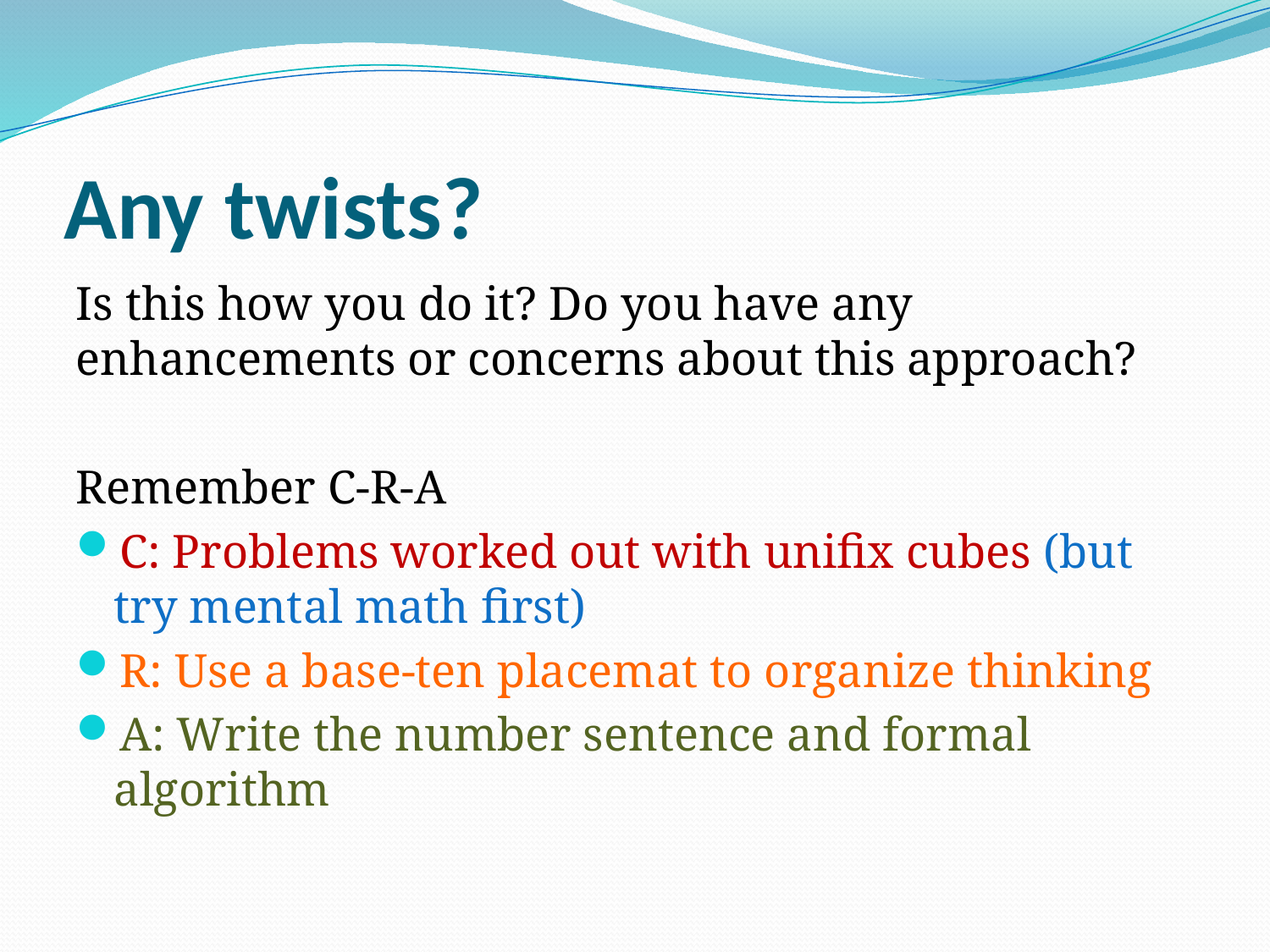

# Any twists?
Is this how you do it? Do you have any enhancements or concerns about this approach?

Remember C-R-A
C: Problems worked out with unifix cubes (but try mental math first)
R: Use a base-ten placemat to organize thinking
A: Write the number sentence and formal algorithm